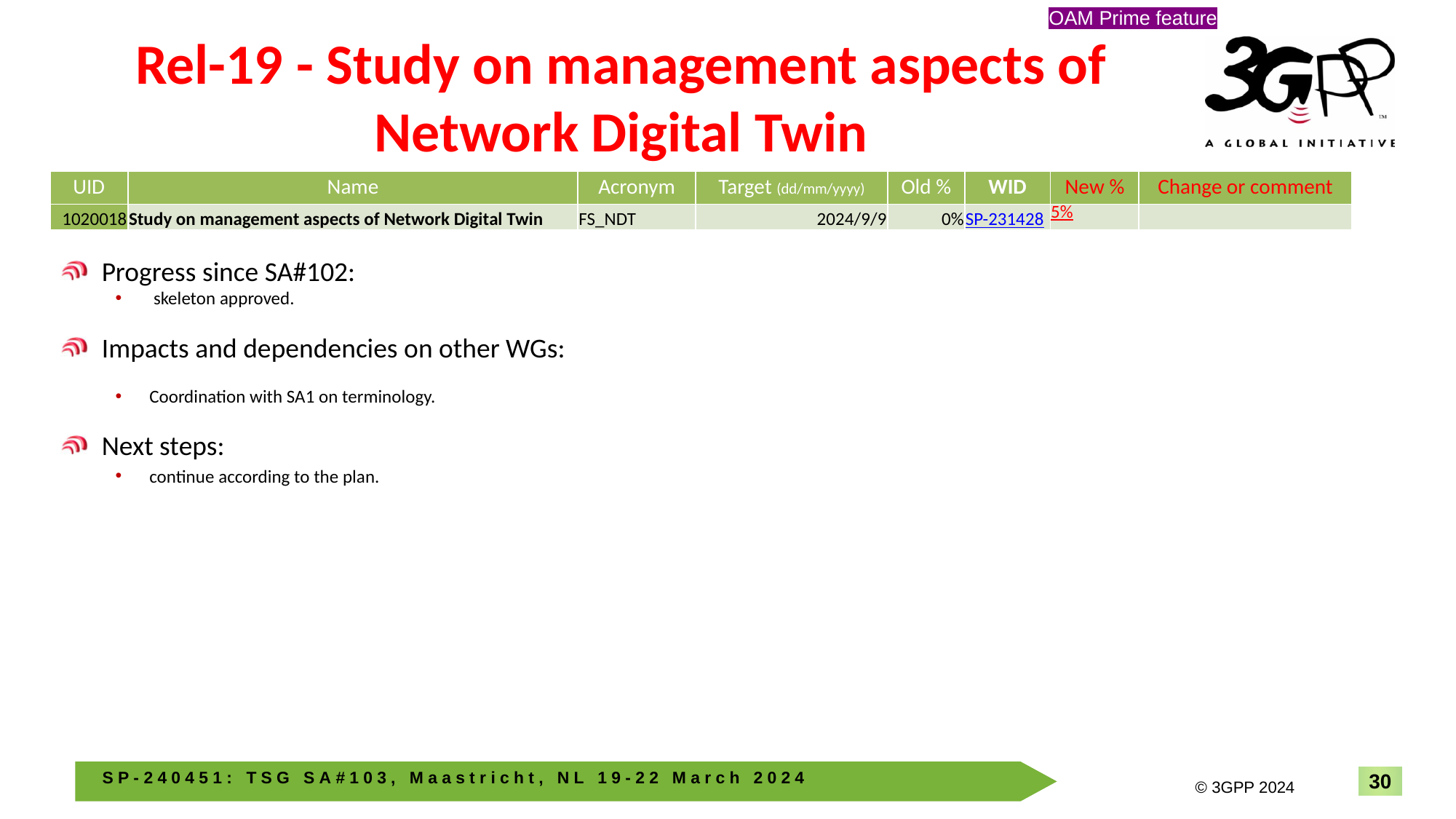

OAM Prime feature
# Rel-19 - Study on management aspects of Network Digital Twin
| UID | Name | Acronym | Target (dd/mm/yyyy) | Old % | WID | New % | Change or comment |
| --- | --- | --- | --- | --- | --- | --- | --- |
| 1020018 | Study on management aspects of Network Digital Twin | FS\_NDT | 2024/9/9 | 0% | SP-231428 | 5% |  |
Progress since SA#102:
 skeleton approved.

Impacts and dependencies on other WGs:

Coordination with SA1 on terminology.

Next steps:
continue according to the plan.